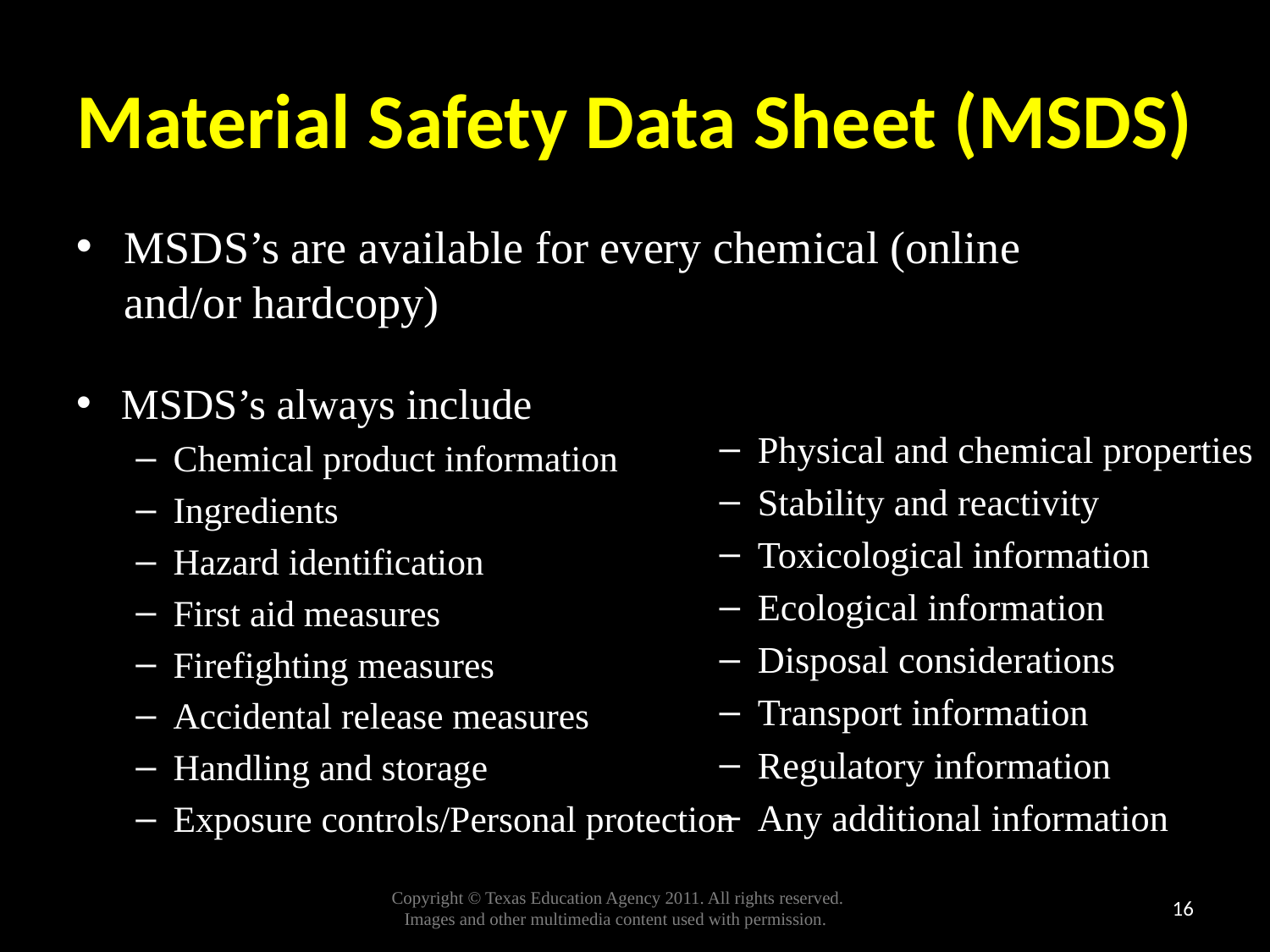

# Material Safety Data Sheet (MSDS)
MSDS’s are available for every chemical (online and/or hardcopy)

MSDS’s always include
Chemical product information
Ingredients
Hazard identification
First aid measures
Firefighting measures
Accidental release measures
Handling and storage
Exposure controls/Personal protection
Physical and chemical properties
Stability and reactivity
Toxicological information
Ecological information
Disposal considerations
Transport information
Regulatory information
Any additional information
16